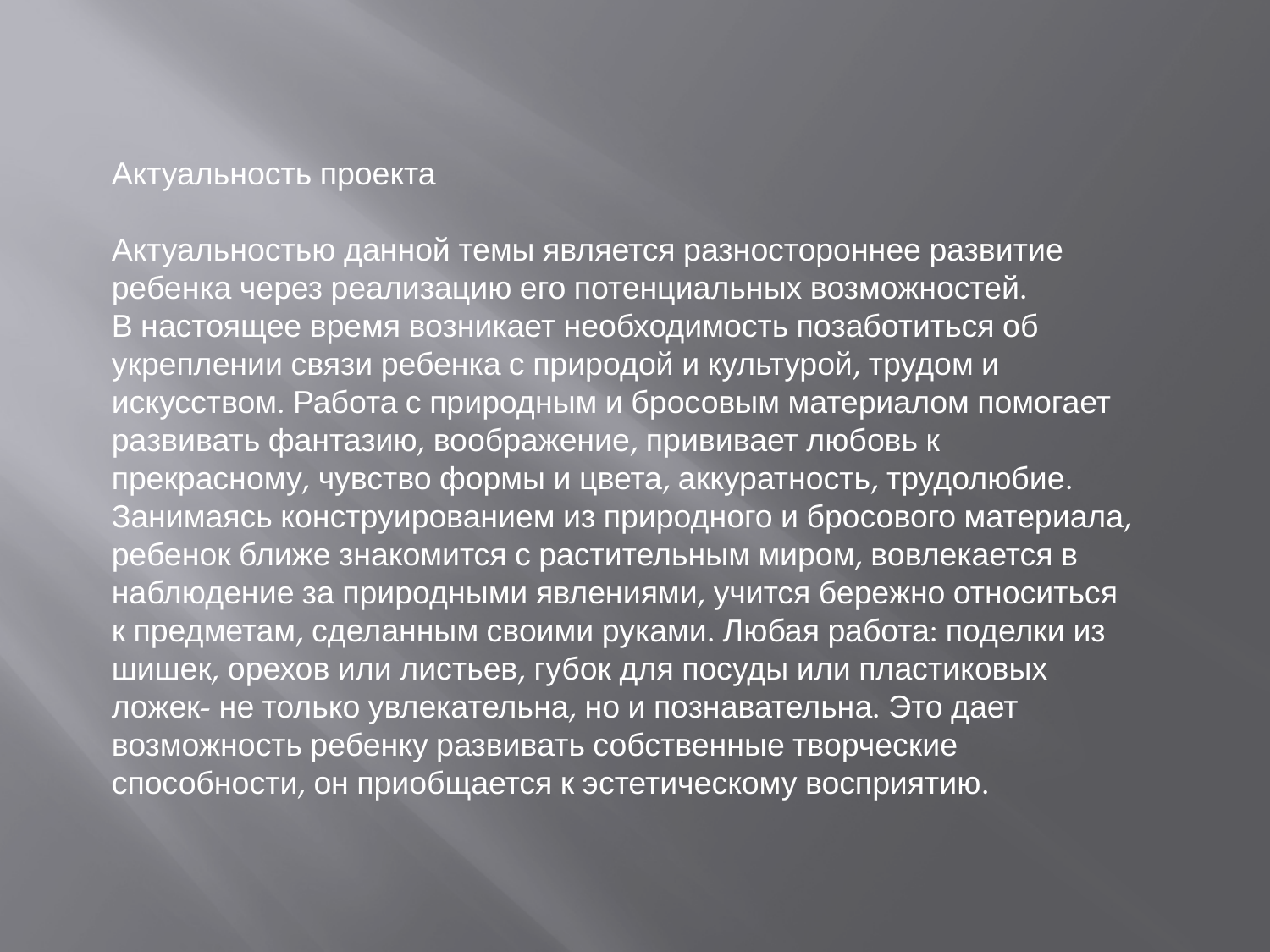

Актуальность проекта

Актуальностью данной темы является разностороннее развитие ребенка через реализацию его потенциальных возможностей.
В настоящее время возникает необходимость позаботиться об укреплении связи ребенка с природой и культурой, трудом и искусством. Работа с природным и бросовым материалом помогает развивать фантазию, воображение, прививает любовь к прекрасному, чувство формы и цвета, аккуратность, трудолюбие. Занимаясь конструированием из природного и бросового материала, ребенок ближе знакомится с растительным миром, вовлекается в наблюдение за природными явлениями, учится бережно относиться к предметам, сделанным своими руками. Любая работа: поделки из шишек, орехов или листьев, губок для посуды или пластиковых ложек- не только увлекательна, но и познавательна. Это дает возможность ребенку развивать собственные творческие способности, он приобщается к эстетическому восприятию.